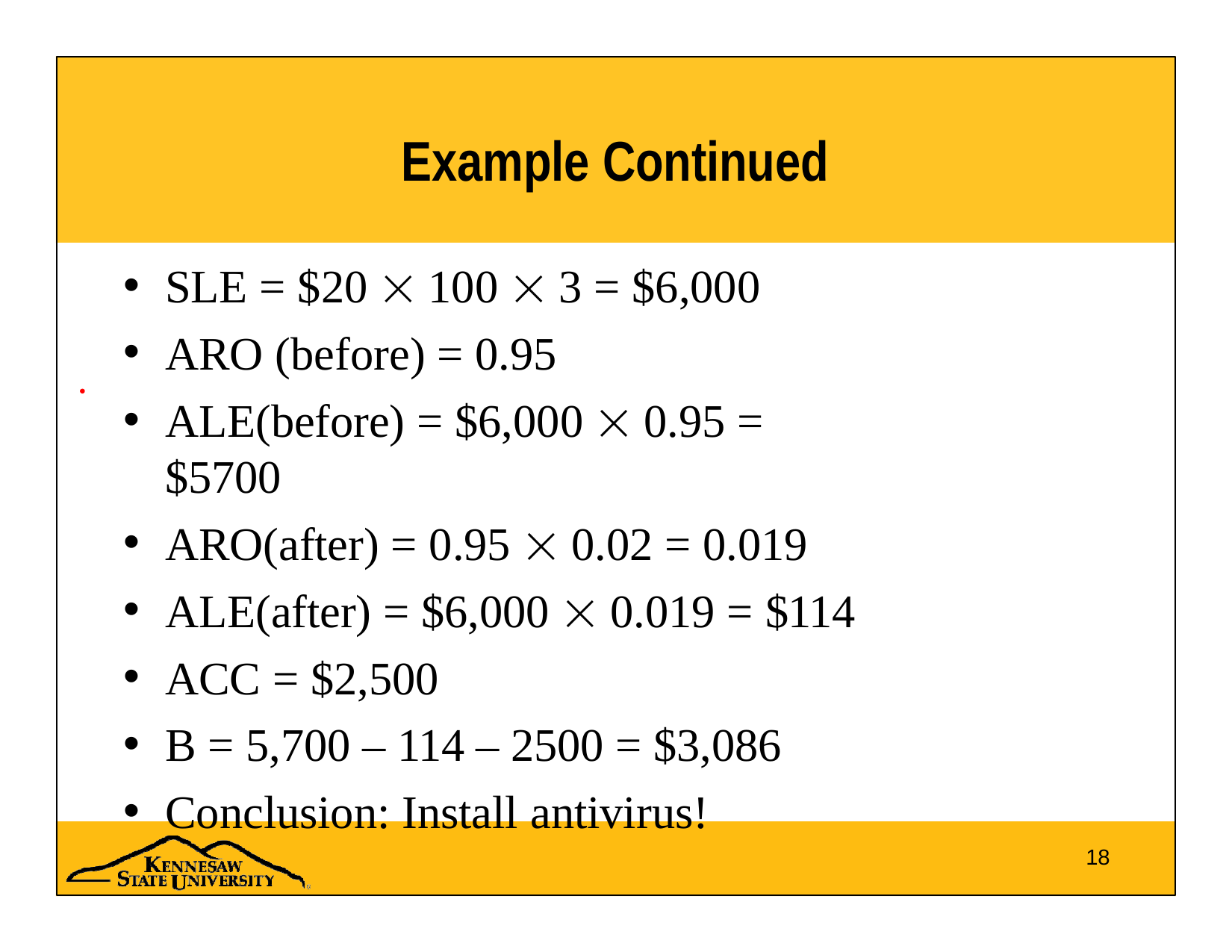

# Example Continued
SLE = $20 × 100 × 3 = $6,000
ARO (before) = 0.95
ALE(before) = $6,000 × 0.95 = $5700
ARO(after) = 0.95 × 0.02 = 0.019
ALE(after) = $6,000 × 0.019 = $114
ACC = $2,500
B = 5,700 – 114 – 2500 = $3,086
Conclusion: Install antivirus!

18